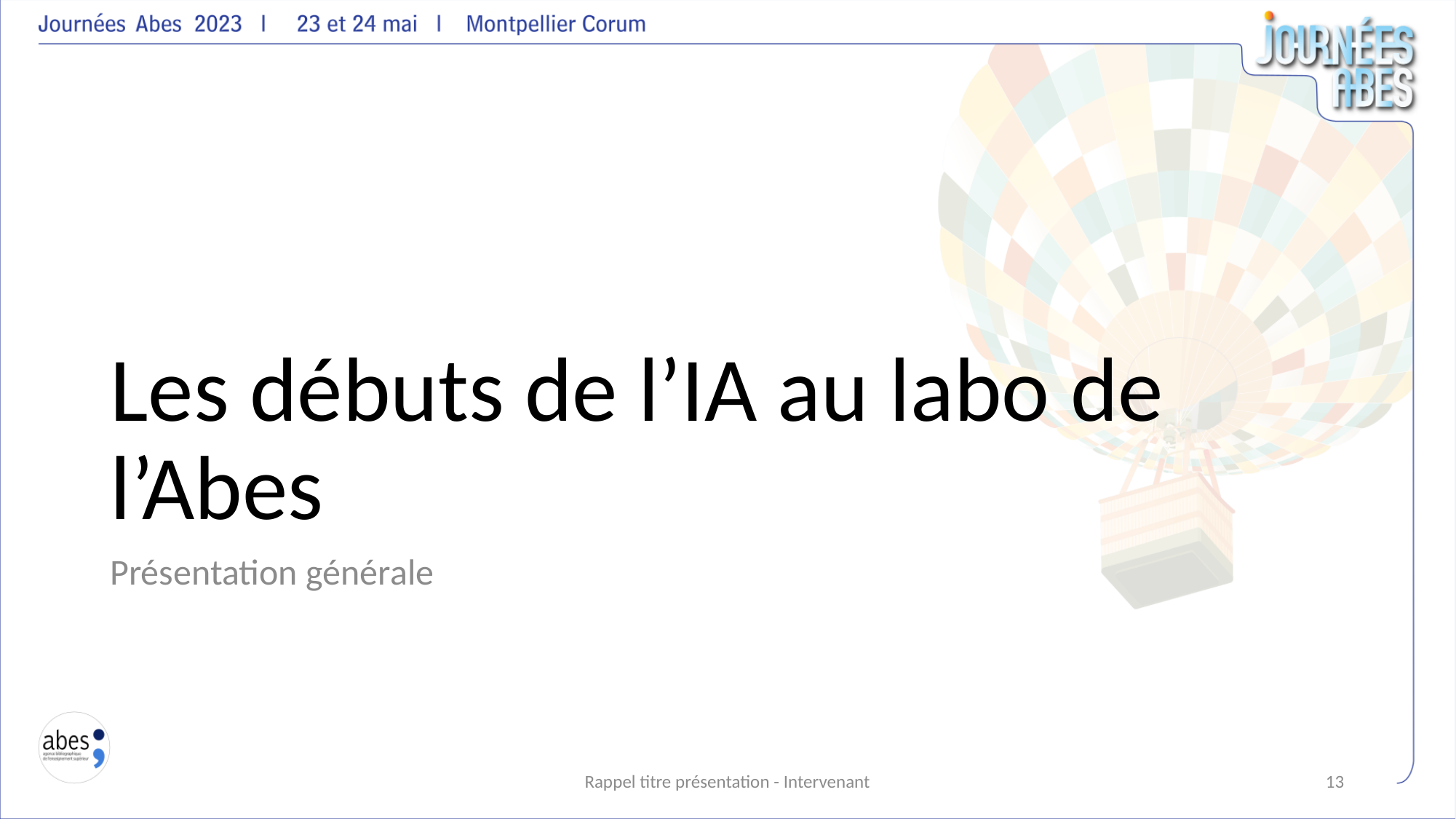

# Les débuts de l’IA au labo de l’Abes
Présentation générale

Rappel titre présentation - Intervenant
13